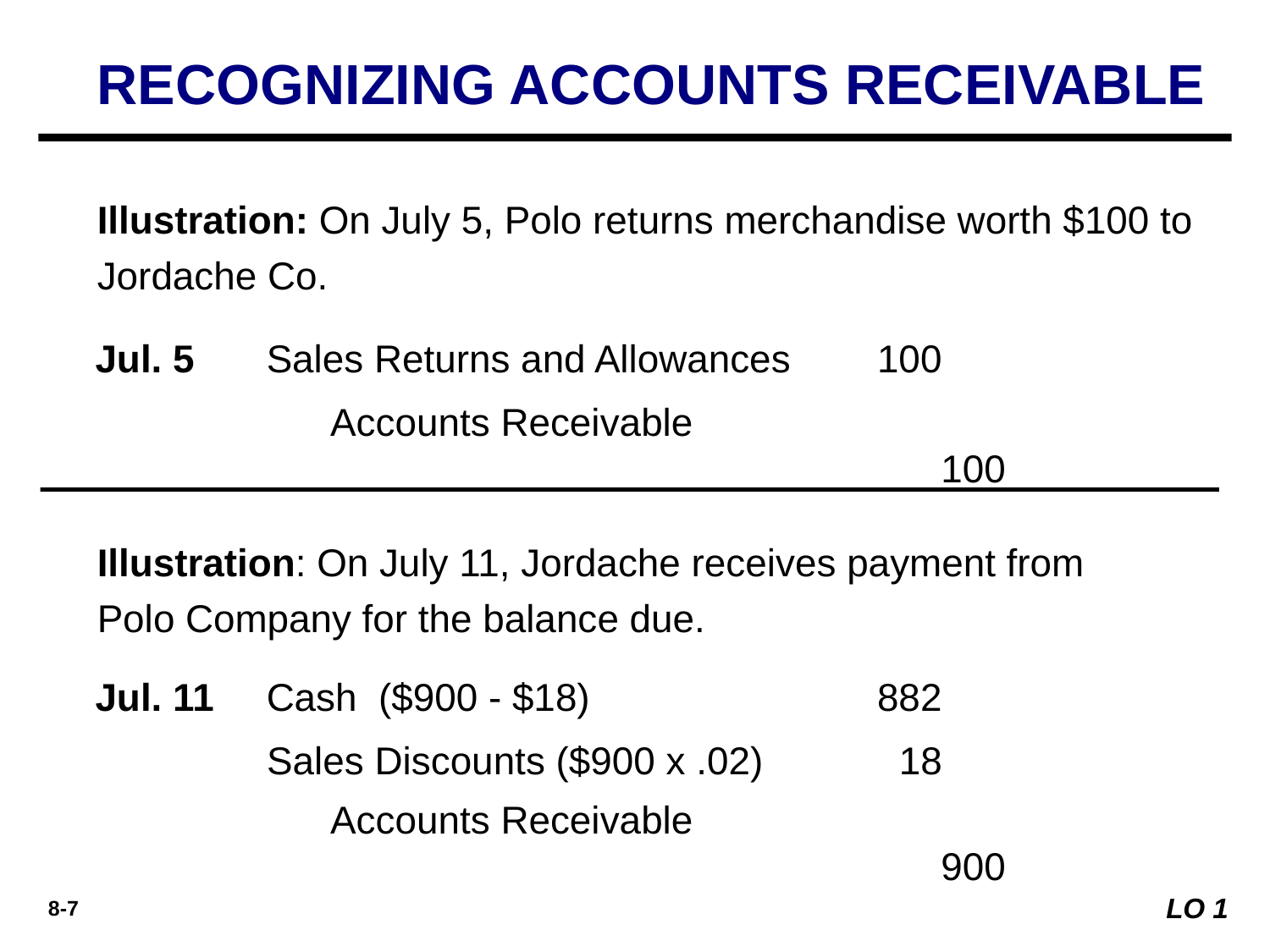

RECOGNIZING ACCOUNTS RECEIVABLE

Illustration: On July 5, Polo returns merchandise worth $100 to Jordache Co.
Jul. 5
Sales Returns and Allowances	100
Accounts Receivable		100

Illustration: On July 11, Jordache receives payment from
Polo Company for the balance due.
Jul. 11
Cash  ($900 - $18)	882
Sales Discounts ($900 x .02)	18
Accounts Receivable		900
LO 1